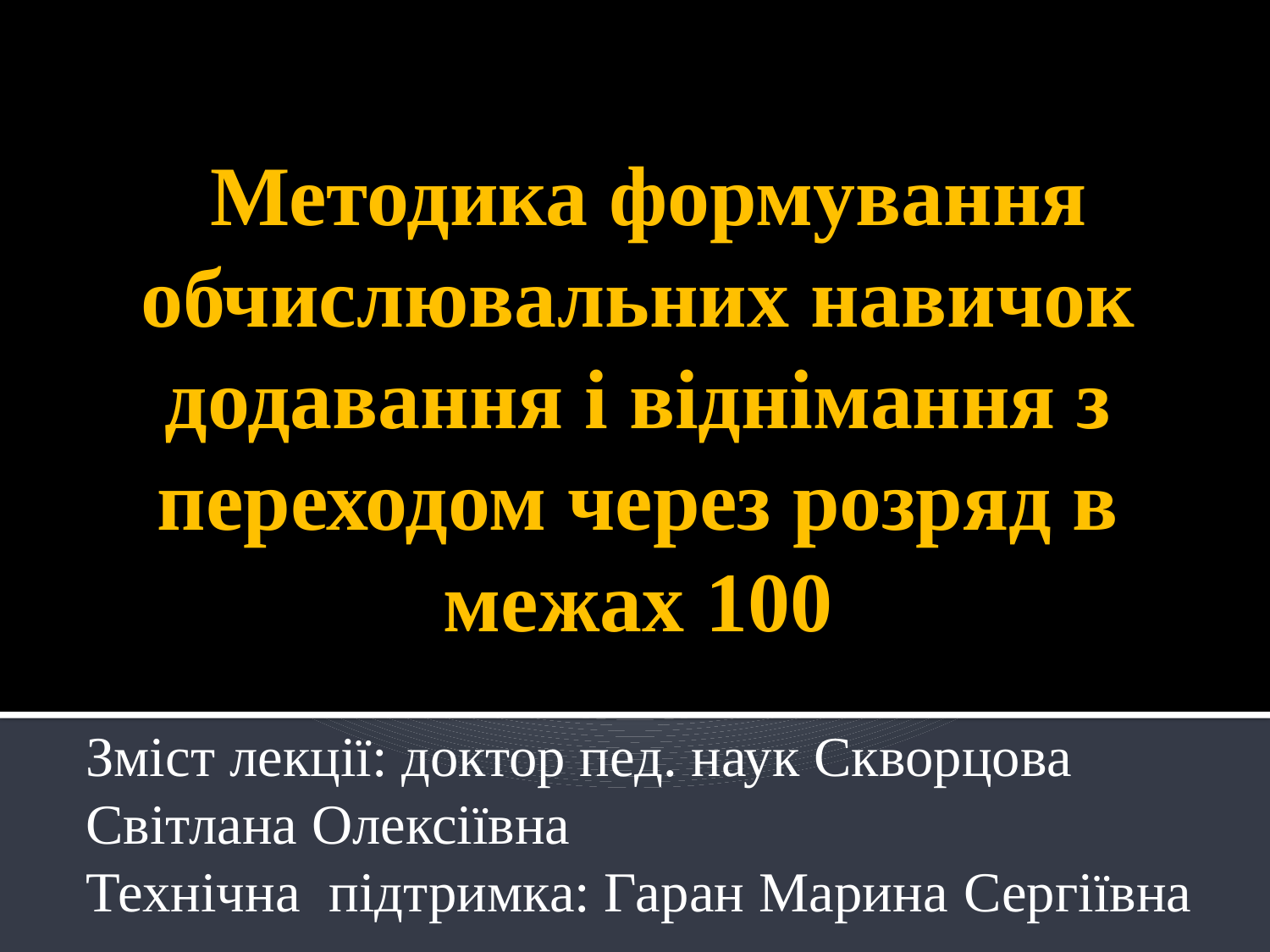

# Методика формування обчислювальних навичок додавання і віднімання з переходом через розряд в межах 100
Зміст лекції: доктор пед. наук Скворцова Світлана Олексіївна
Технічна  підтримка: Гаран Марина Сергіївна